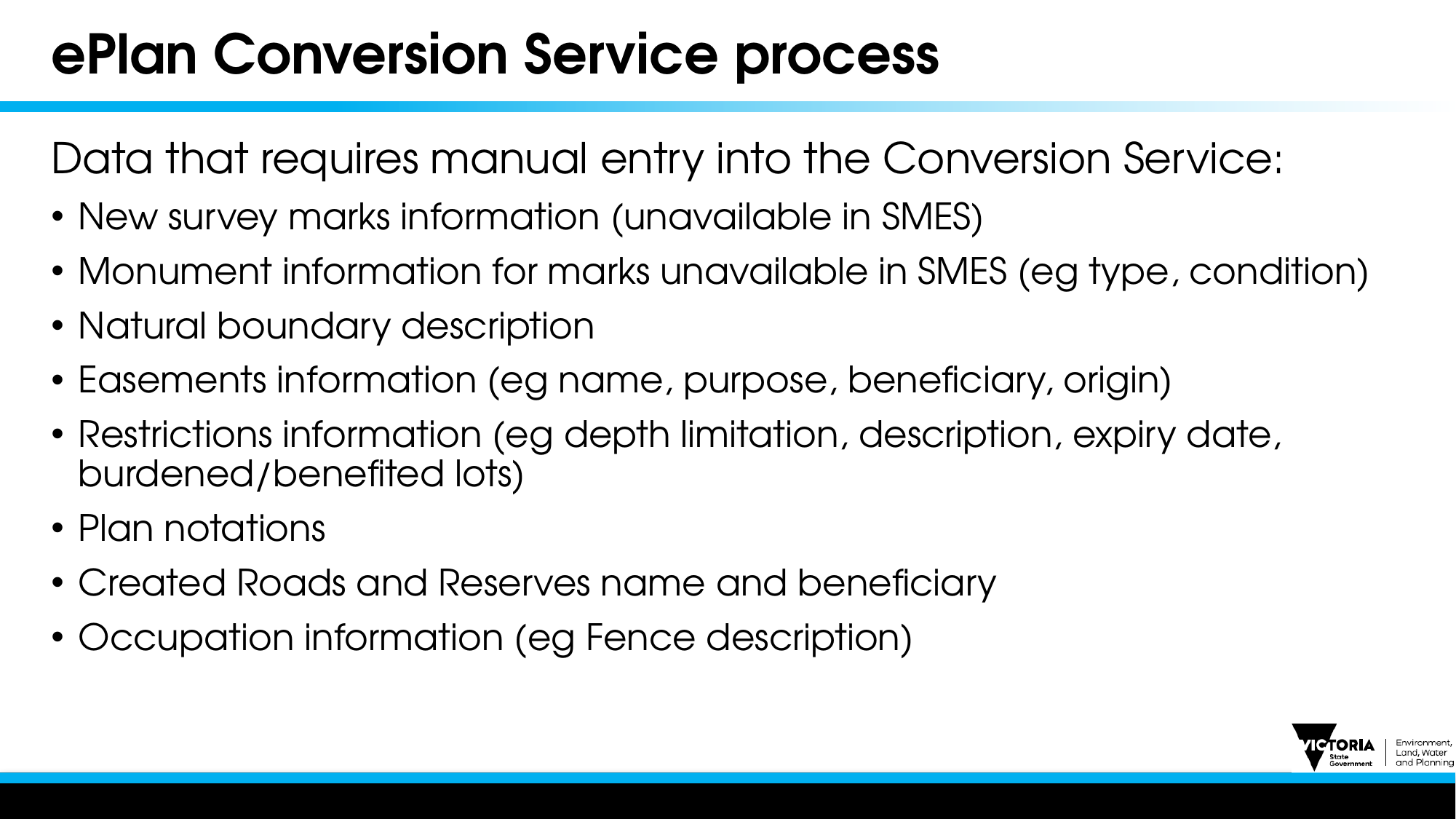

# ePlan Conversion Service process
Data that requires manual entry into the Conversion Service:
New survey marks information (unavailable in SMES)
Monument information for marks unavailable in SMES (eg type, condition)
Natural boundary description
Easements information (eg name, purpose, beneficiary, origin)
Restrictions information (eg depth limitation, description, expiry date, burdened/benefited lots)
Plan notations
Created Roads and Reserves name and beneficiary
Occupation information (eg Fence description)